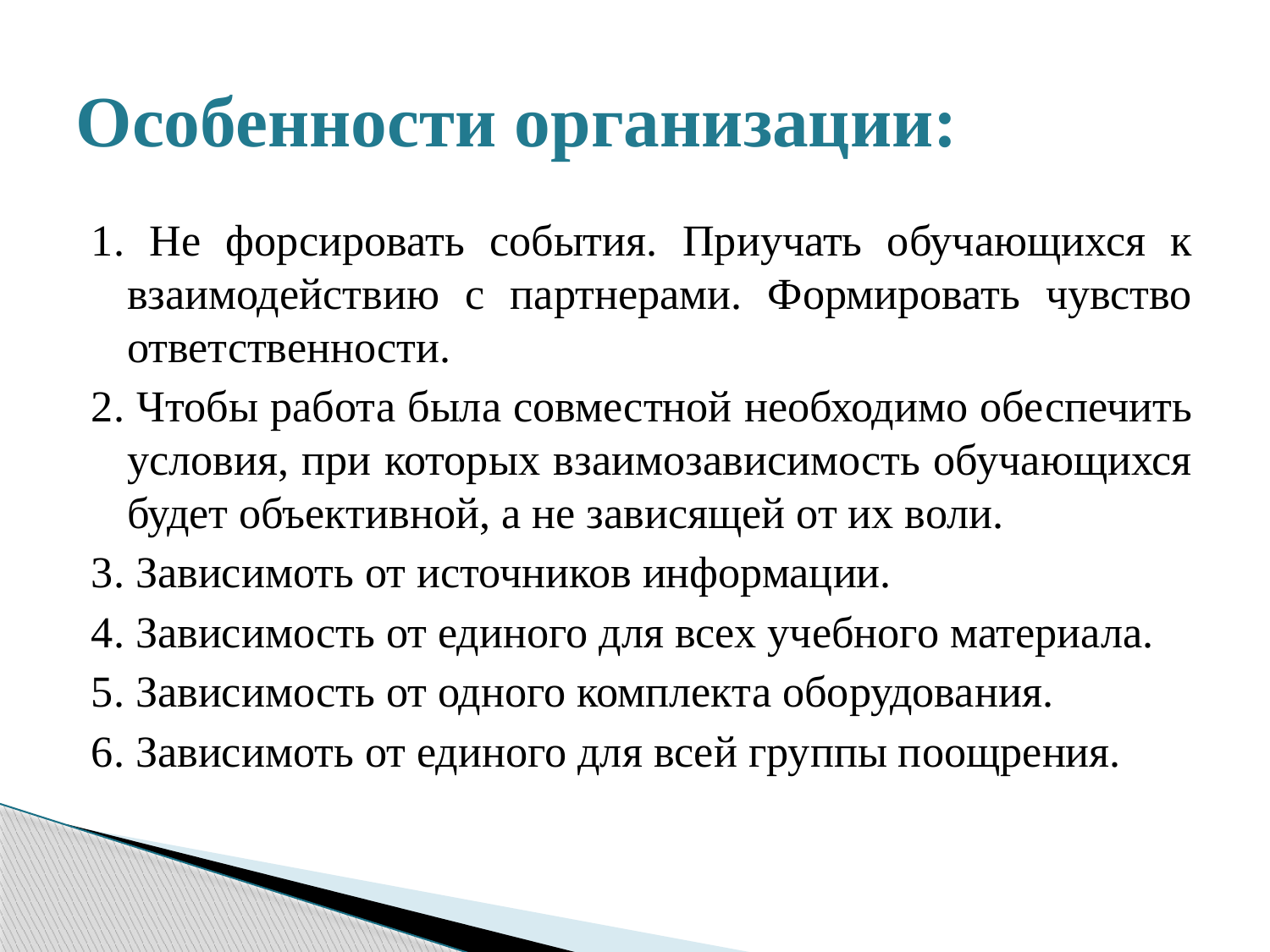

# Особенности организации:
1. Не форсировать события. Приучать обучающихся к взаимодействию с партнерами. Формировать чувство ответственности.
2. Чтобы работа была совместной необходимо обеспечить условия, при которых взаимозависимость обучающихся будет объективной, а не зависящей от их воли.
3. Зависимоть от источников информации.
4. Зависимость от единого для всех учебного материала.
5. Зависимость от одного комплекта оборудования.
6. Зависимоть от единого для всей группы поощрения.